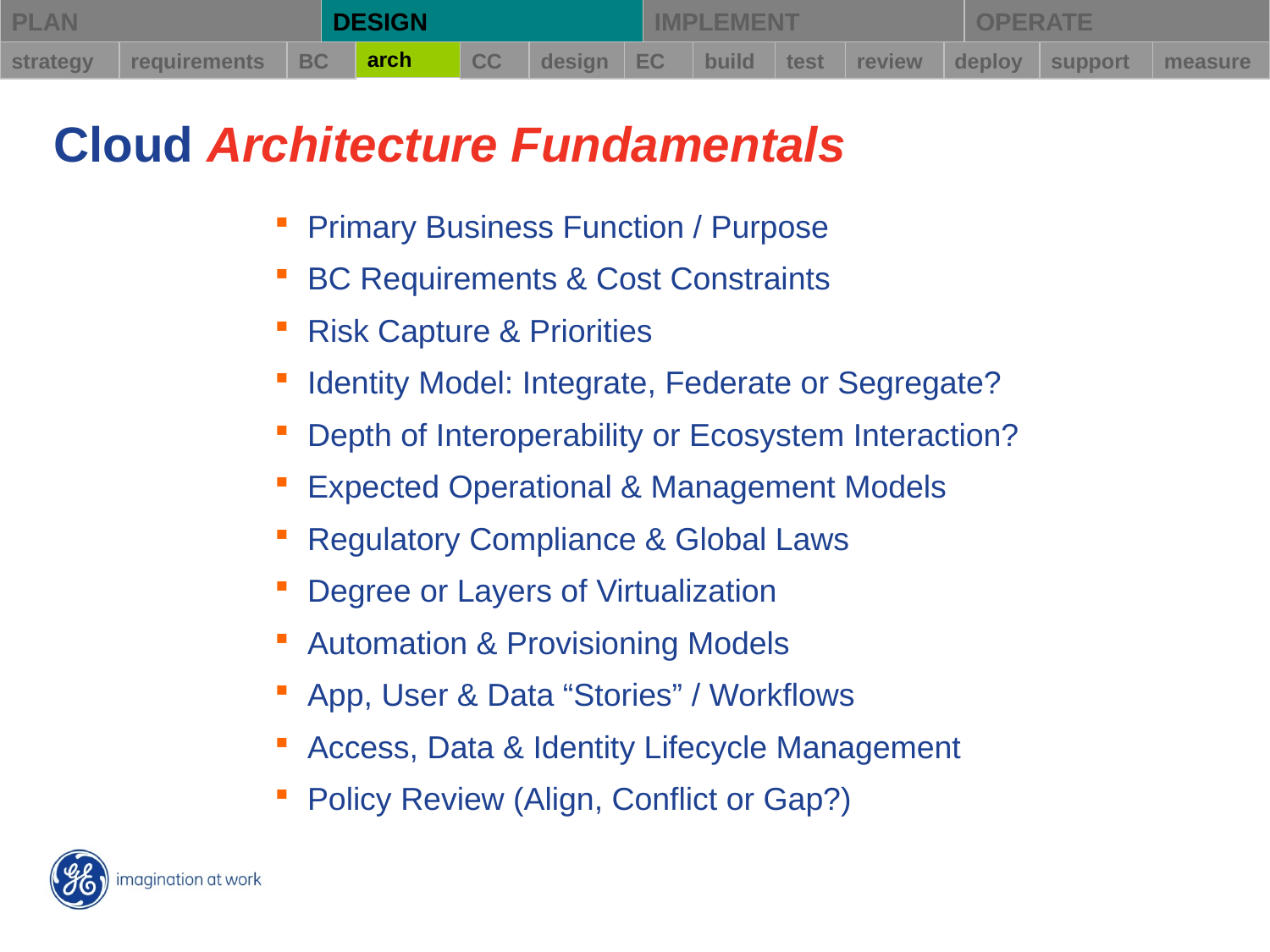

PLAN
DESIGN
IMPLEMENT
OPERATE
arch
strategy
requirements
BC
CC
build
test
review
deploy
support
measure
design
EC

Cloud Architecture Fundamentals

Primary Business Function / Purpose
BC Requirements & Cost Constraints
Risk Capture & Priorities
Identity Model: Integrate, Federate or Segregate?
Depth of Interoperability or Ecosystem Interaction?
Expected Operational & Management Models
Regulatory Compliance & Global Laws
Degree or Layers of Virtualization
Automation & Provisioning Models
App, User & Data “Stories” / Workflows
Access, Data & Identity Lifecycle Management
Policy Review (Align, Conflict or Gap?)